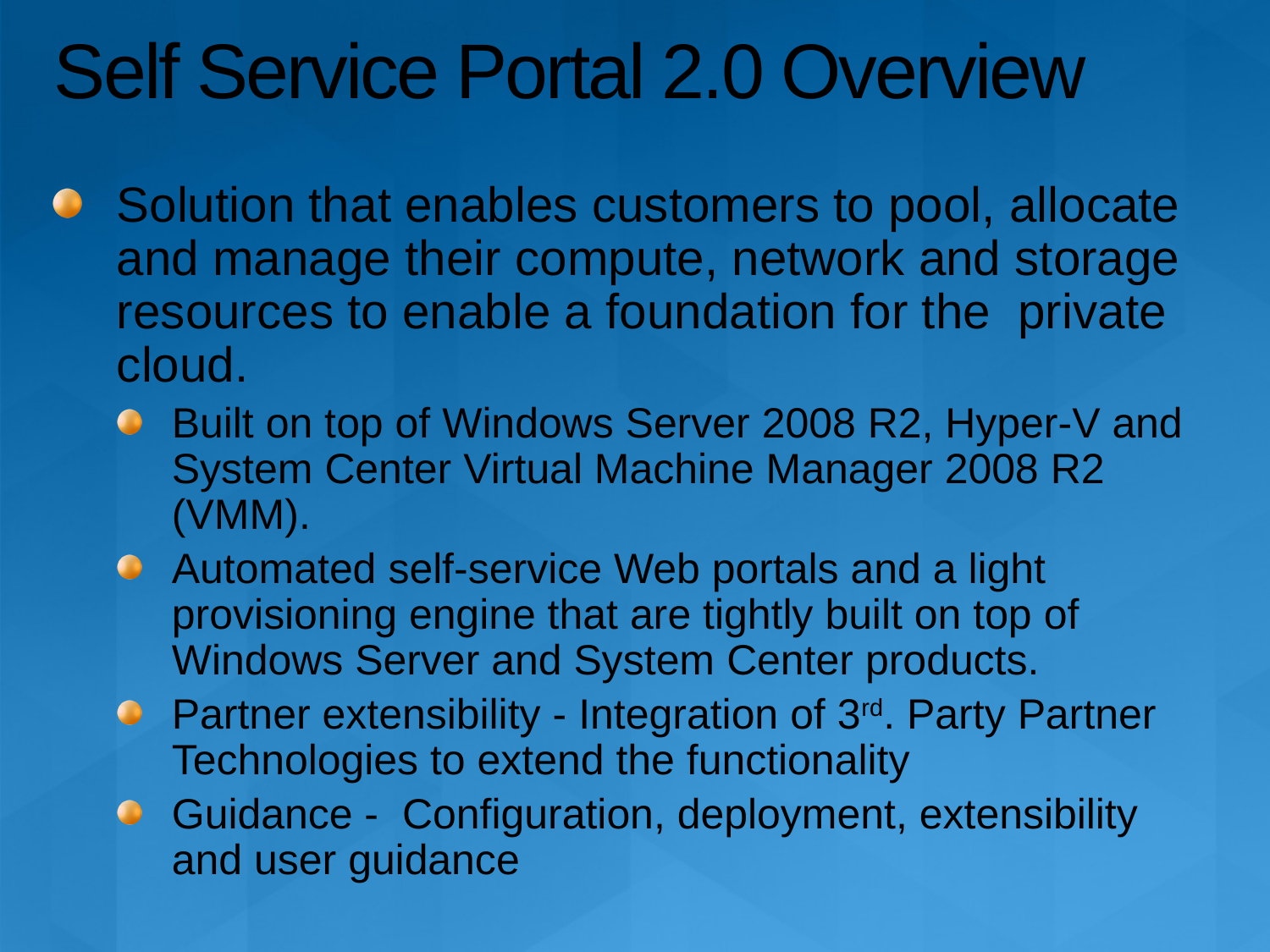

# Self Service Portal 2.0 Overview
Solution that enables customers to pool, allocate and manage their compute, network and storage resources to enable a foundation for the  private cloud.
Built on top of Windows Server 2008 R2, Hyper-V and System Center Virtual Machine Manager 2008 R2 (VMM).
Automated self-service Web portals and a light provisioning engine that are tightly built on top of Windows Server and System Center products.
Partner extensibility - Integration of 3rd. Party Partner Technologies to extend the functionality
Guidance -  Configuration, deployment, extensibility and user guidance